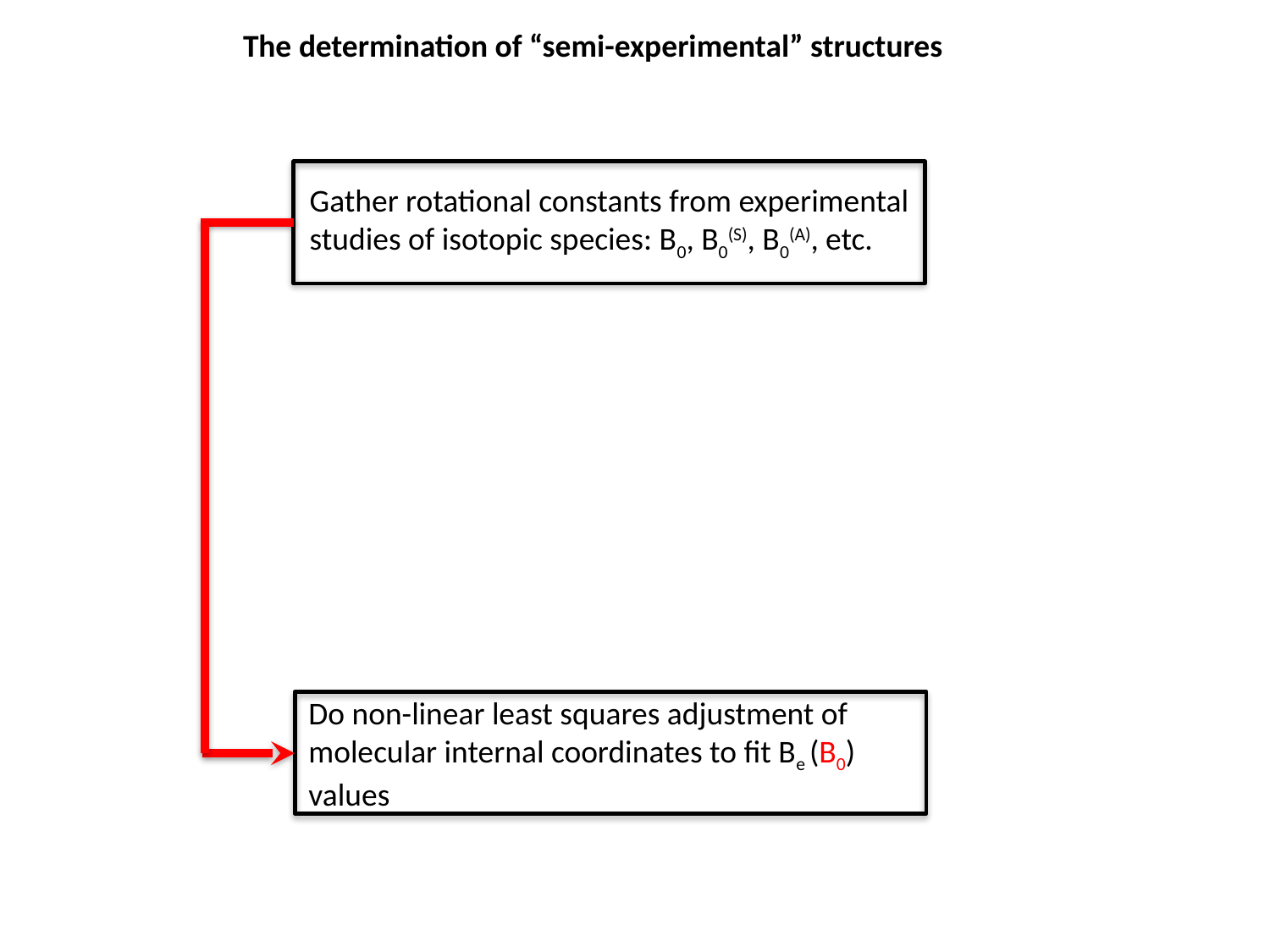

The determination of “semi-experimental” structures

Gather rotational constants from experimental
studies of isotopic species: B0, B0(S), B0(A), etc.
Do non-linear least squares adjustment of
molecular internal coordinates to fit Be (B0)
values